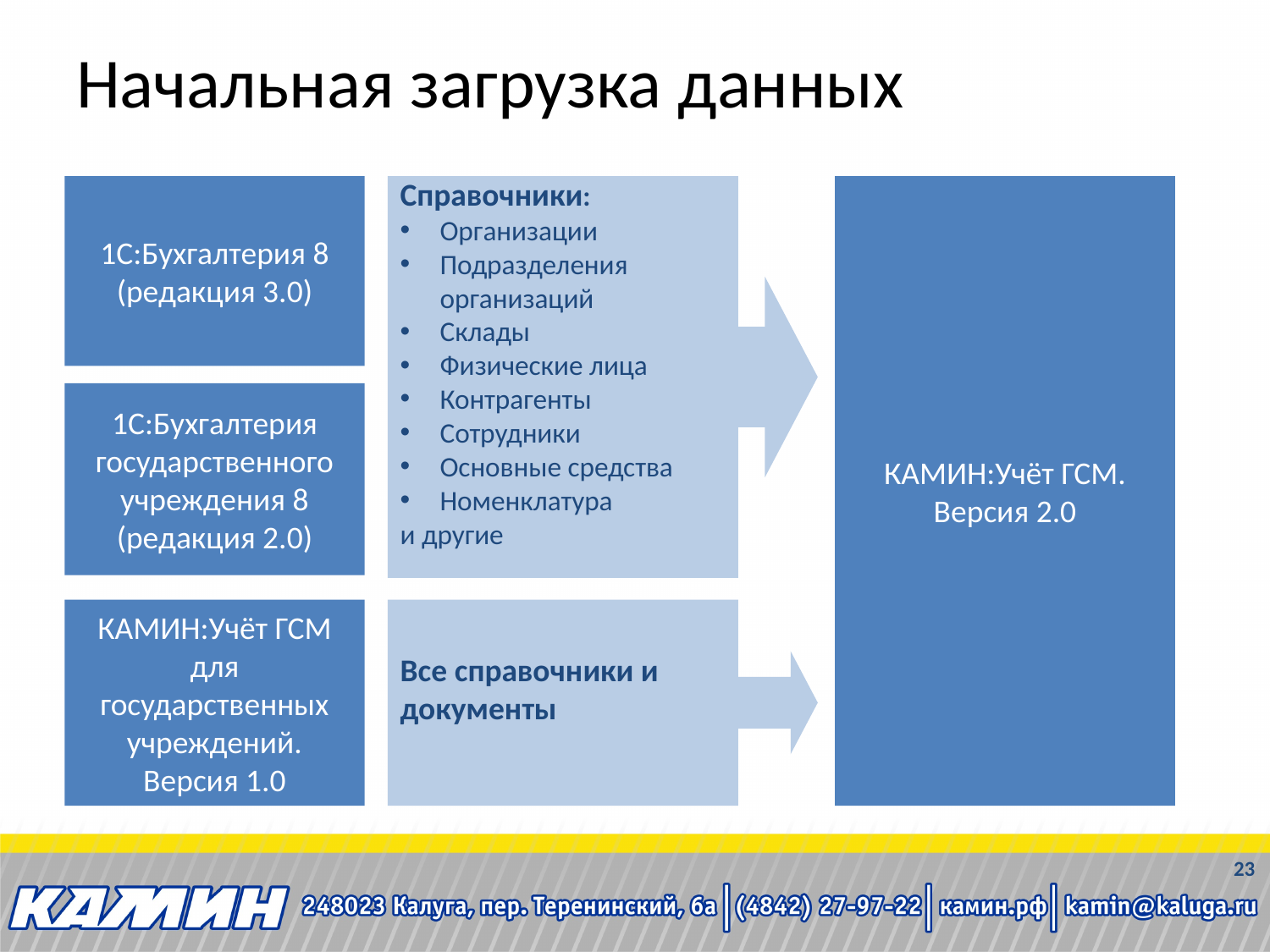

# Начальная загрузка данных
1С:Бухгалтерия 8 (редакция 3.0)
Справочники:
Организации
Подразделения организаций
Склады
Физические лица
Контрагенты
Сотрудники
Основные средства
Номенклатура
и другие

КАМИН:Учёт ГСМ. Версия 2.0
1С:Бухгалтерия государственного учреждения 8 (редакция 2.0)
КАМИН:Учёт ГСМ для государственных учреждений. Версия 1.0
Все справочники и документы

23